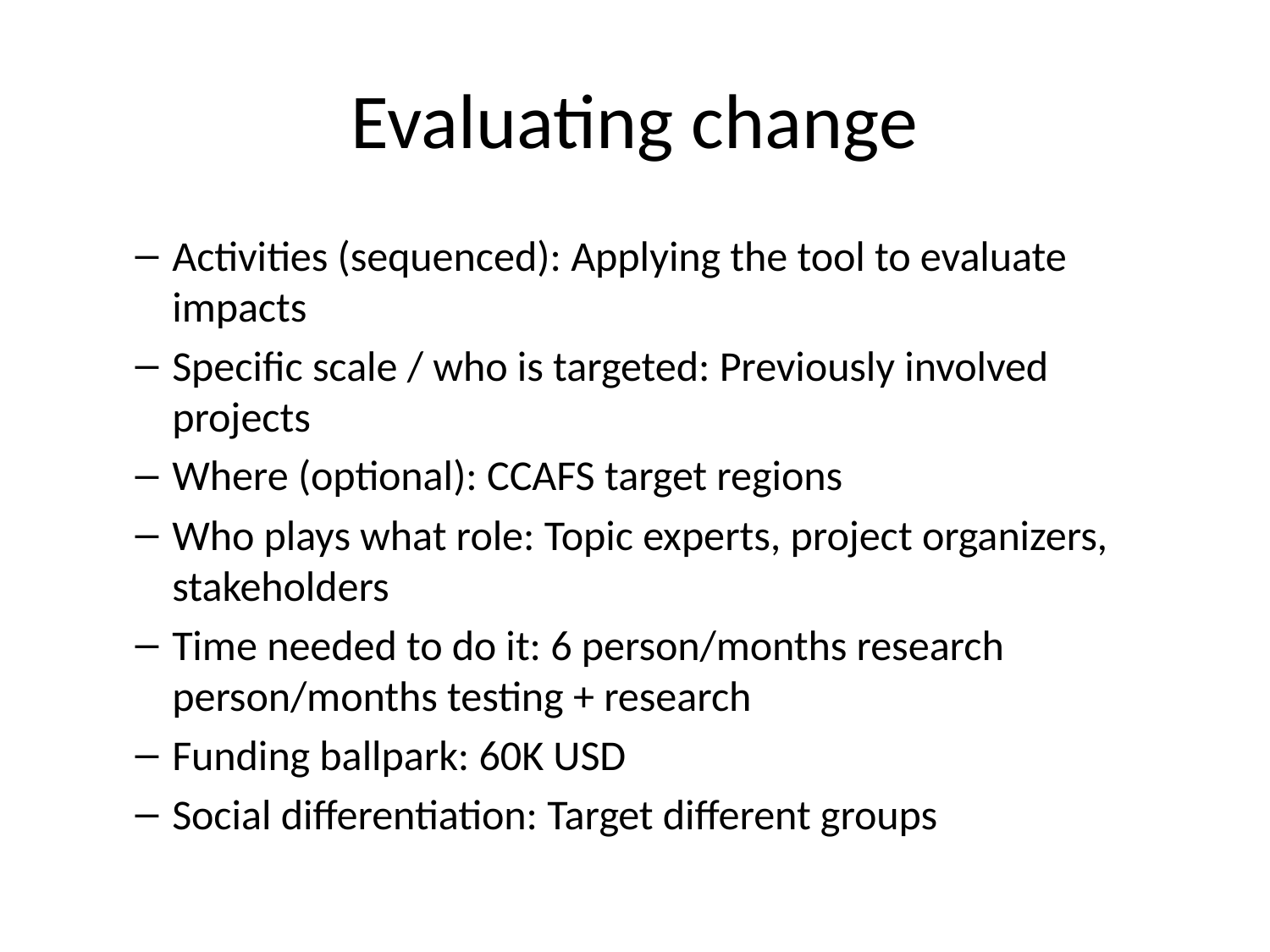

# Evaluating change
Activities (sequenced): Applying the tool to evaluate impacts
Specific scale / who is targeted: Previously involved projects
Where (optional): CCAFS target regions
Who plays what role: Topic experts, project organizers, stakeholders
Time needed to do it: 6 person/months research person/months testing + research
Funding ballpark: 60K USD
Social differentiation: Target different groups